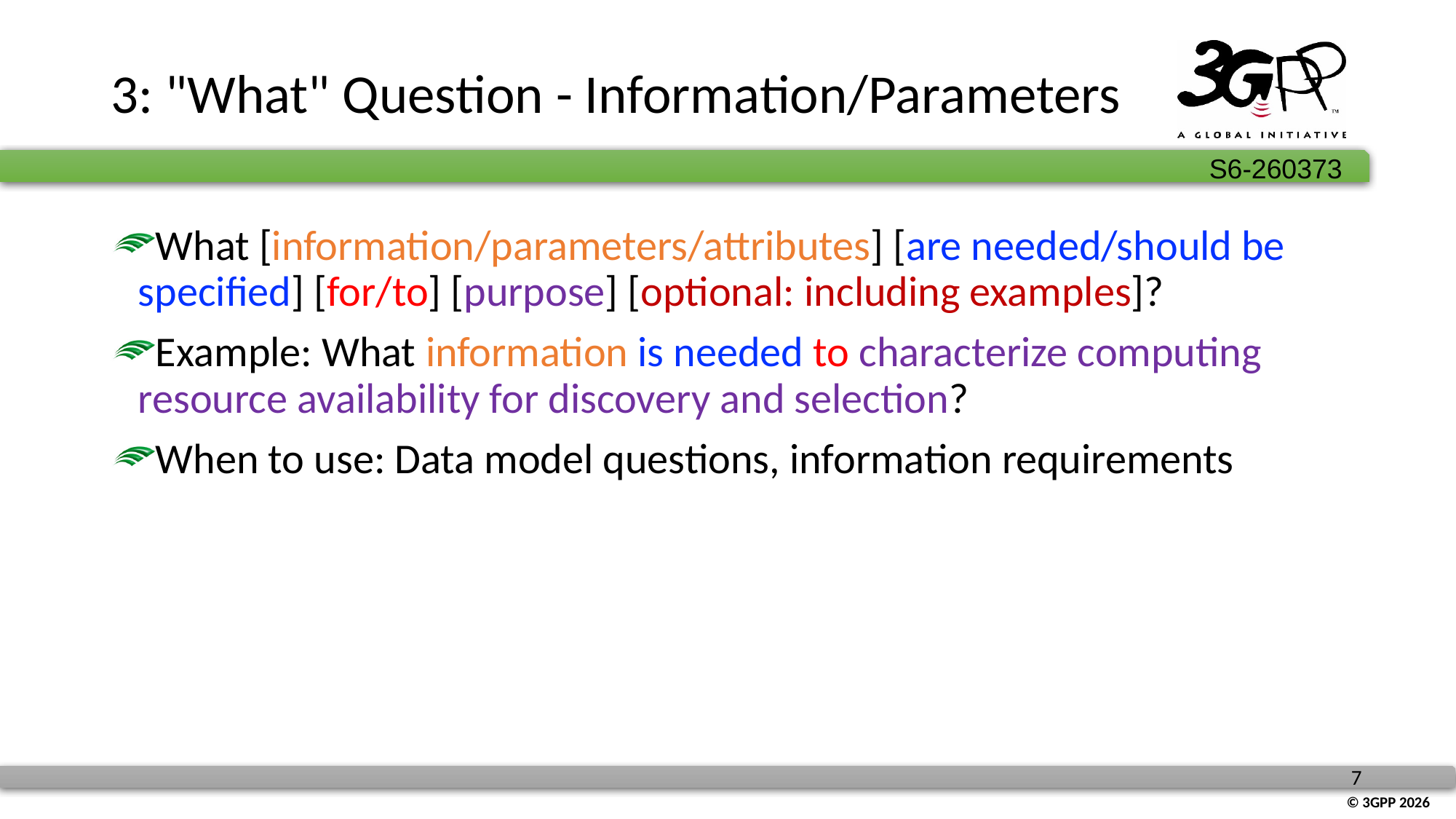

# 3: "What" Question - Information/Parameters
What [information/parameters/attributes] [are needed/should be specified] [for/to] [purpose] [optional: including examples]?
Example: What information is needed to characterize computing resource availability for discovery and selection?
When to use: Data model questions, information requirements